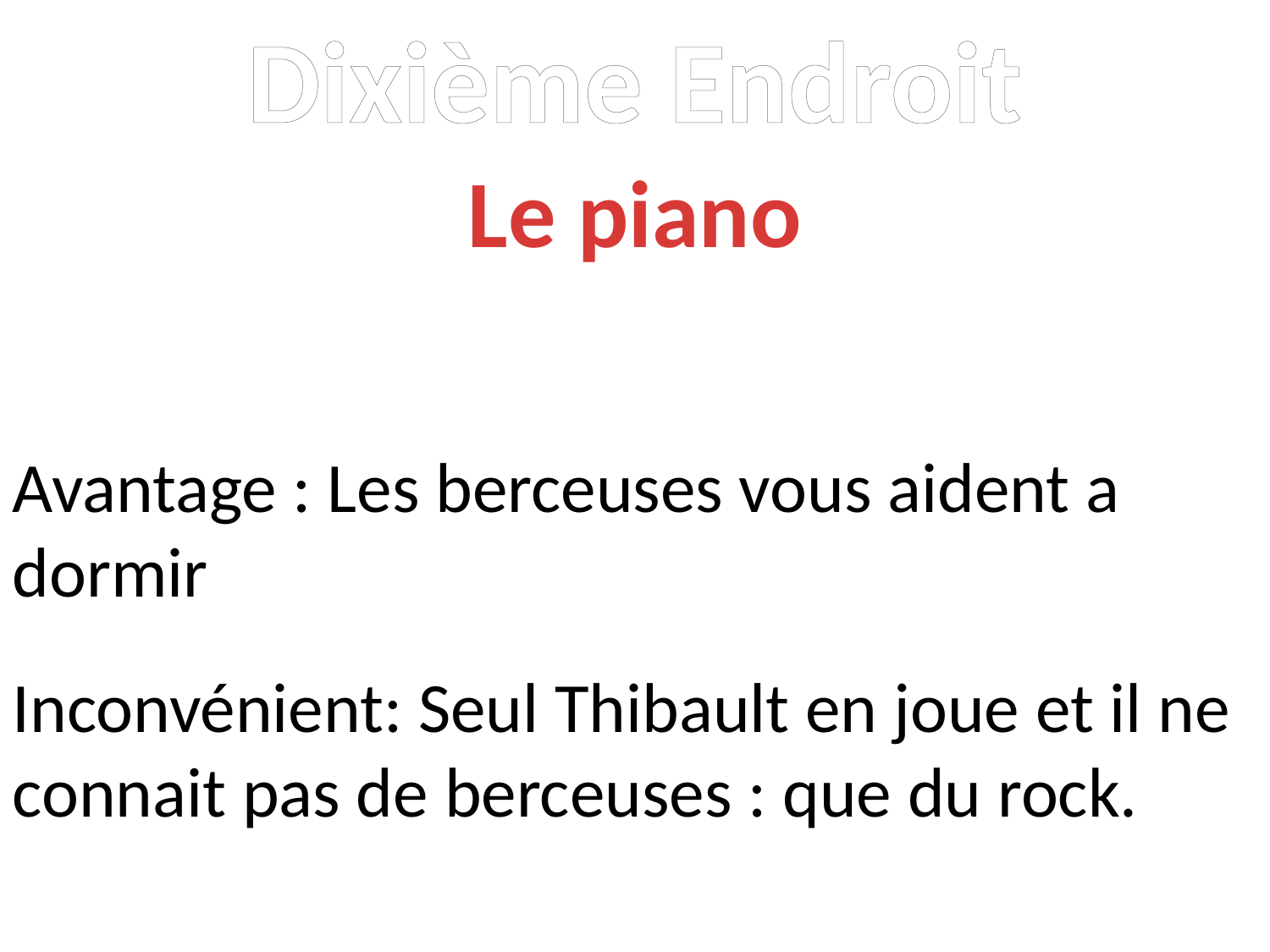

Dixième Endroit
Le piano
Avantage : Les berceuses vous aident a dormir
Inconvénient: Seul Thibault en joue et il ne connait pas de berceuses : que du rock.